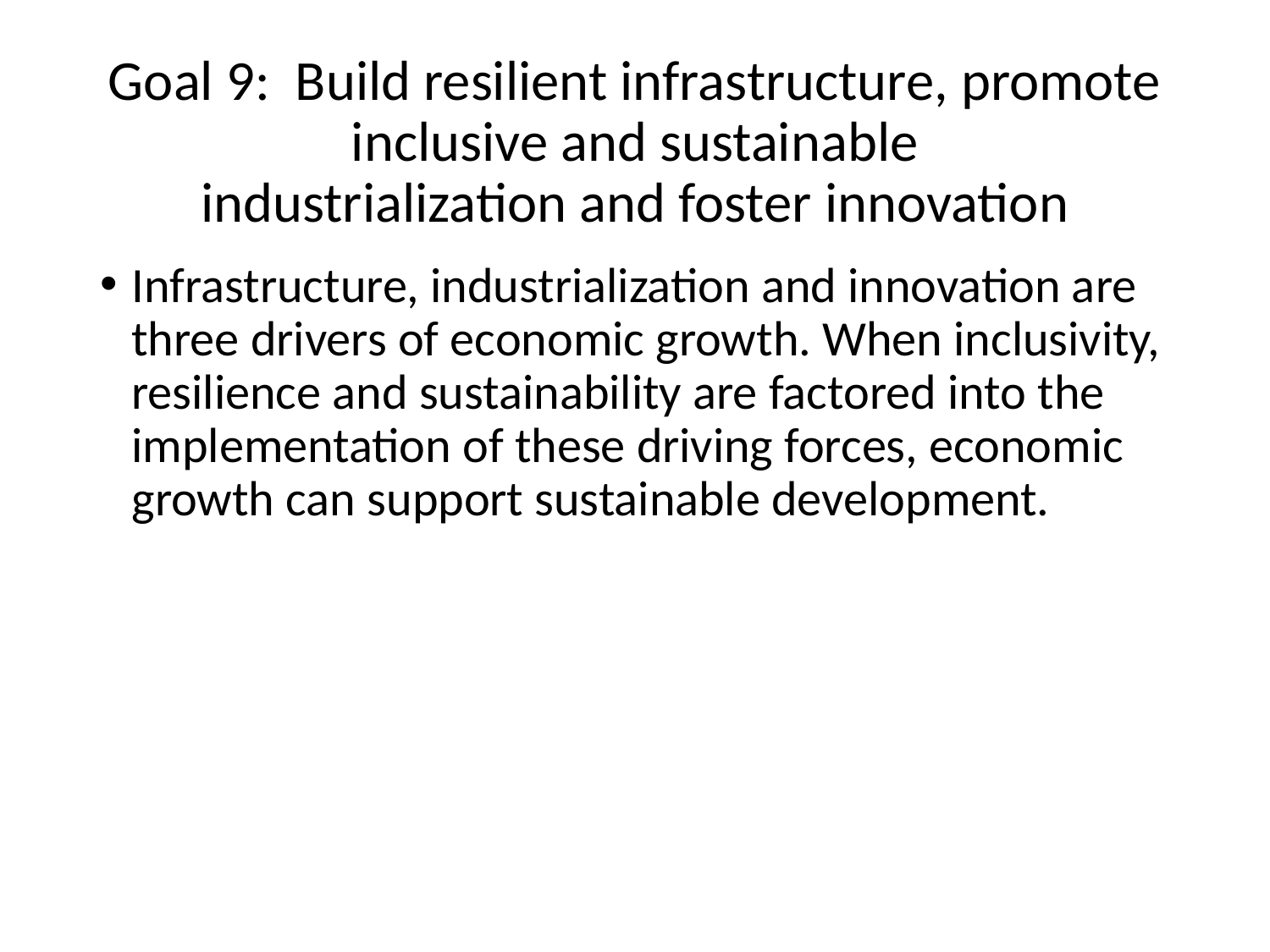

# Goal 9:  Build resilient infrastructure, promote inclusive and sustainable industrialization and foster innovation
Infrastructure, industrialization and innovation are three drivers of economic growth. When inclusivity, resilience and sustainability are factored into the implementation of these driving forces, economic growth can support sustainable development.